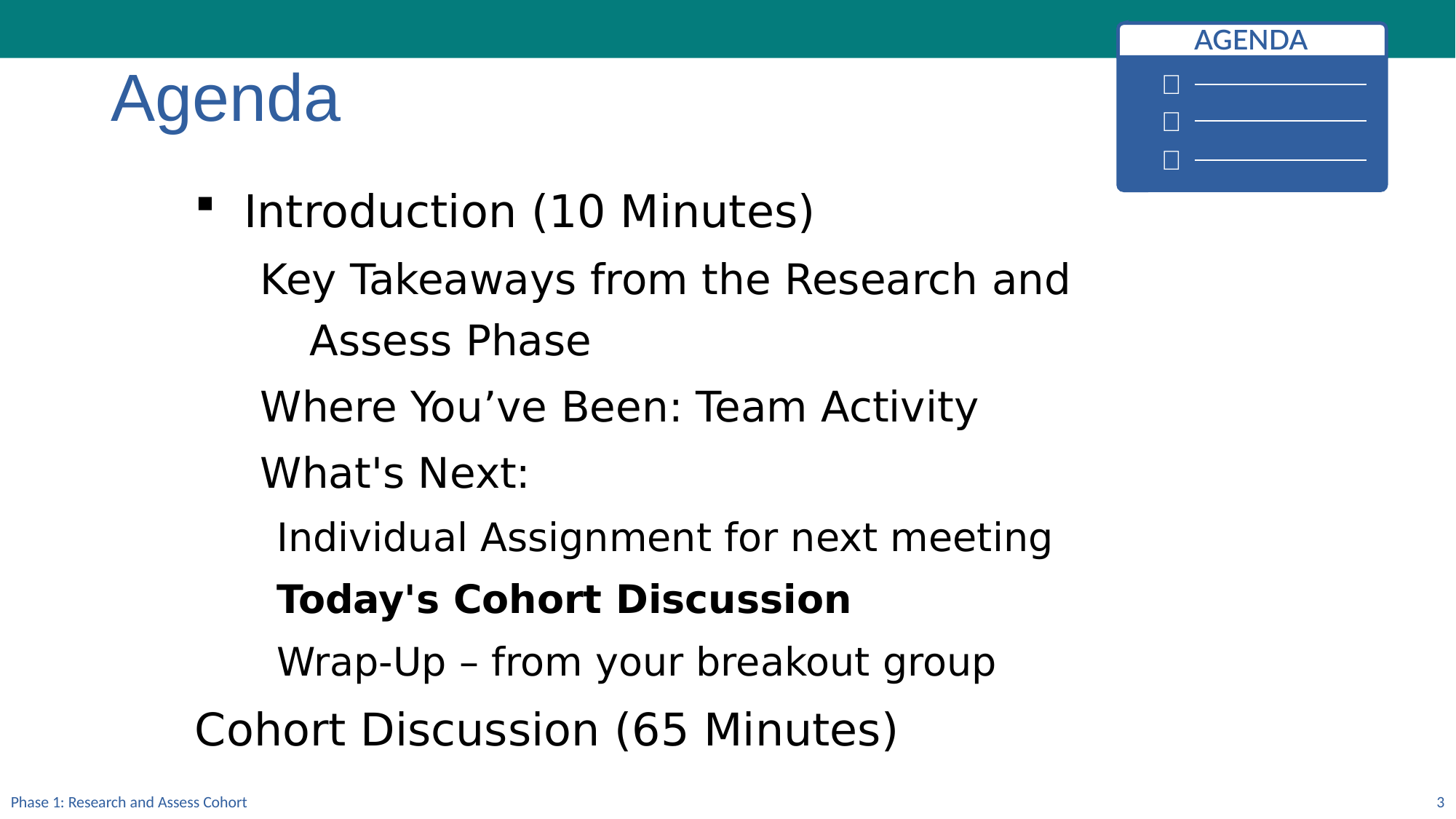

# Agenda
Introduction (10 Minutes)
Key Takeaways from the Research and Assess Phase
Where You’ve Been: Team Activity
What's Next:
Individual Assignment for next meeting
Today's Cohort Discussion
Wrap-Up – from your breakout group
Cohort Discussion (65 Minutes)
Phase 1: Research and Assess Cohort
3